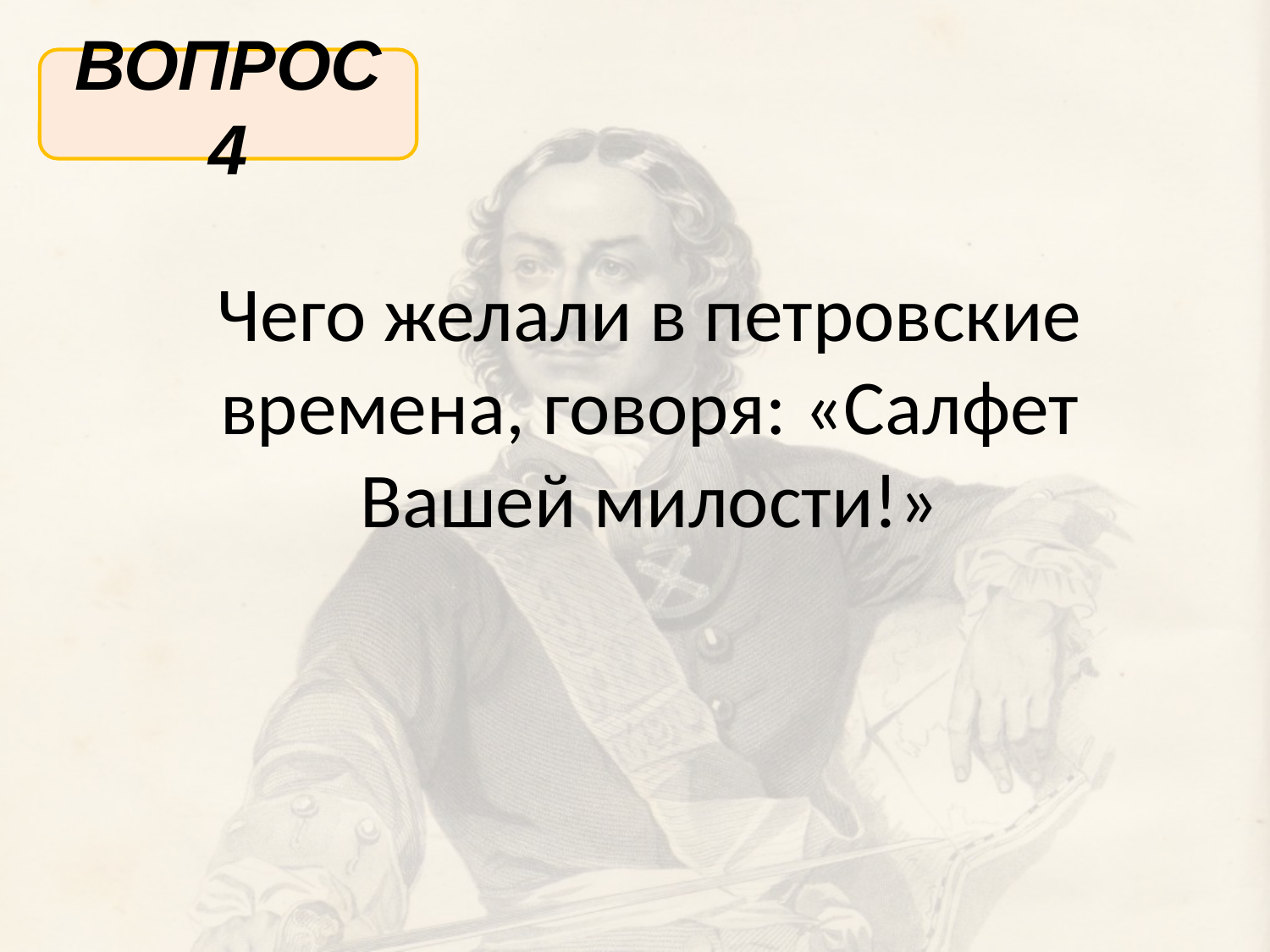

ВОПРОС 4

Чего желали в петровские времена, говоря: «Салфет Вашей милости!»